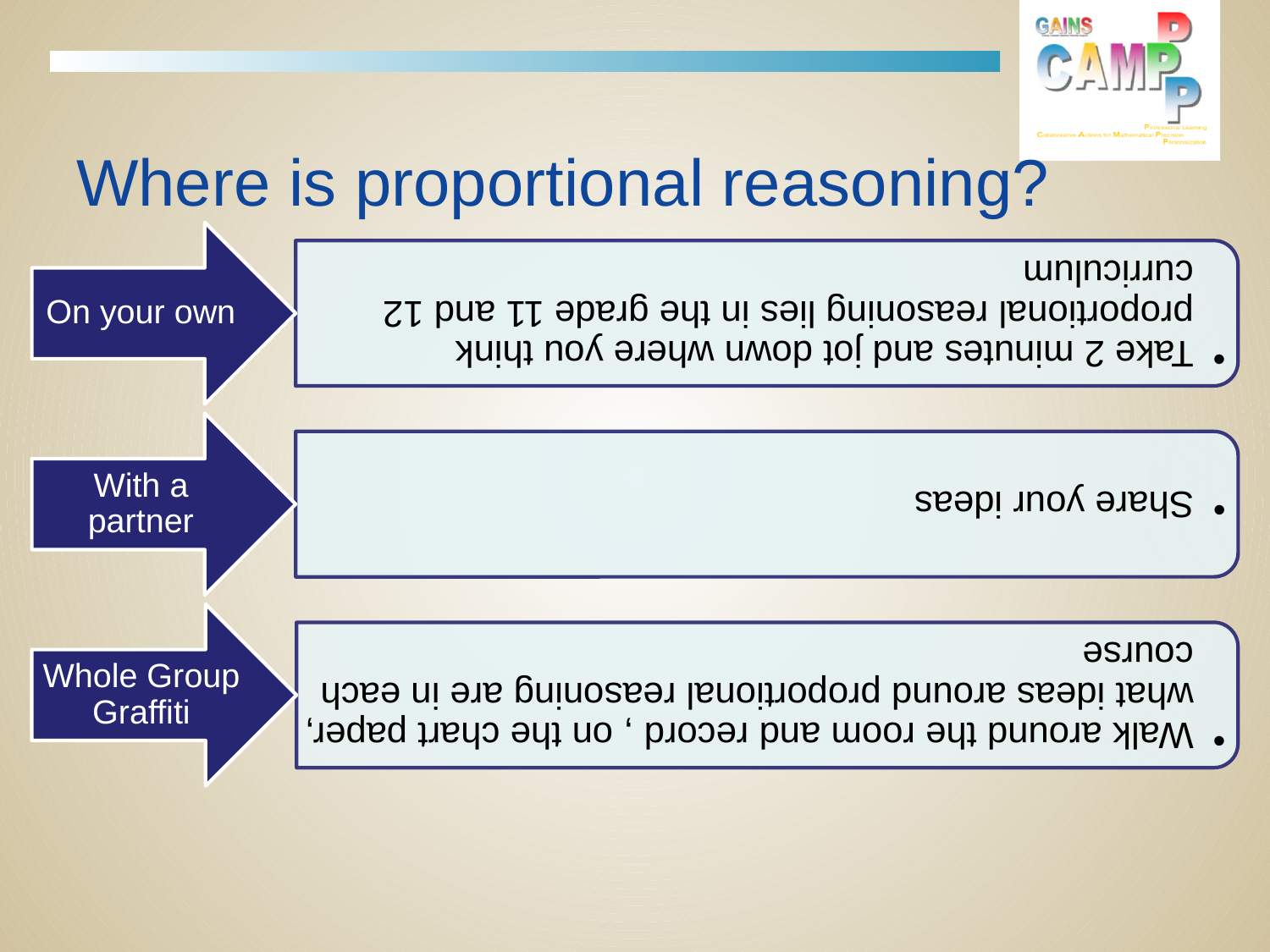

# Where is proportional reasoning?
Take 2 minutes and jot down where you think proportional reasoning lies in the grade 11 and 12 curriculum
On your own
Share your ideas
With a partner
Walk around the room and record , on the chart paper, what ideas around proportional reasoning are in each course
Whole Group Graffiti